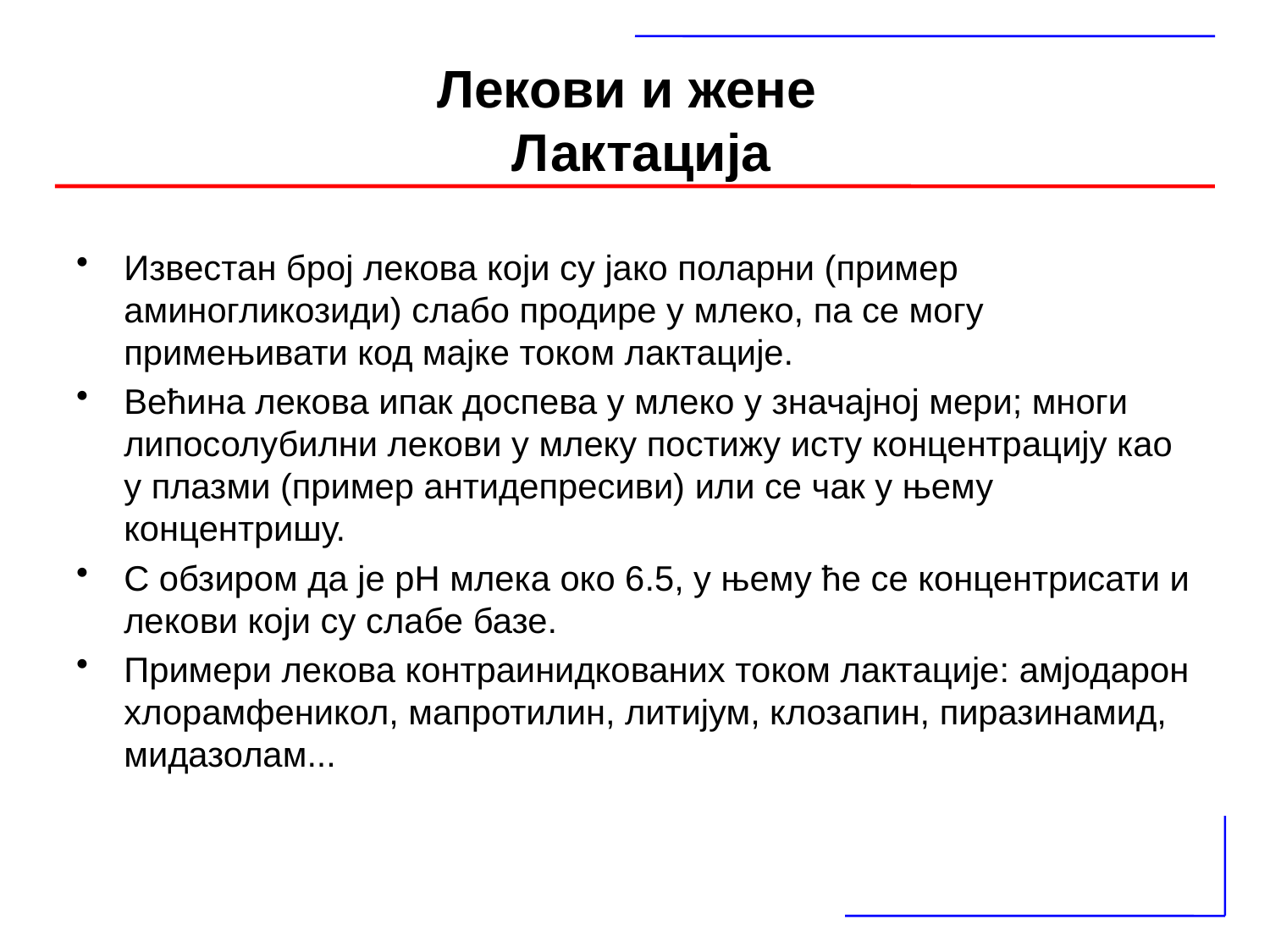

Лекови и жене
 Лактација
Известан број лекова који су јако поларни (пример аминогликозиди) слабо продире у млеко, па се могу примењивати код мајке током лактације.
Већина лекова ипак доспева у млеко у значајној мери; многи липосолубилни лекови у млеку постижу исту концентрацију као у плазми (пример антидепресиви) или се чак у њему концентришу.
С обзиром да је pH млека око 6.5, у њему ће се концентрисати и лекови који су слабе базе.
Примери лекова контраинидкованих током лактације: амјодарон хлорамфеникол, мапротилин, литијум, клозапин, пиразинамид, мидазолам...